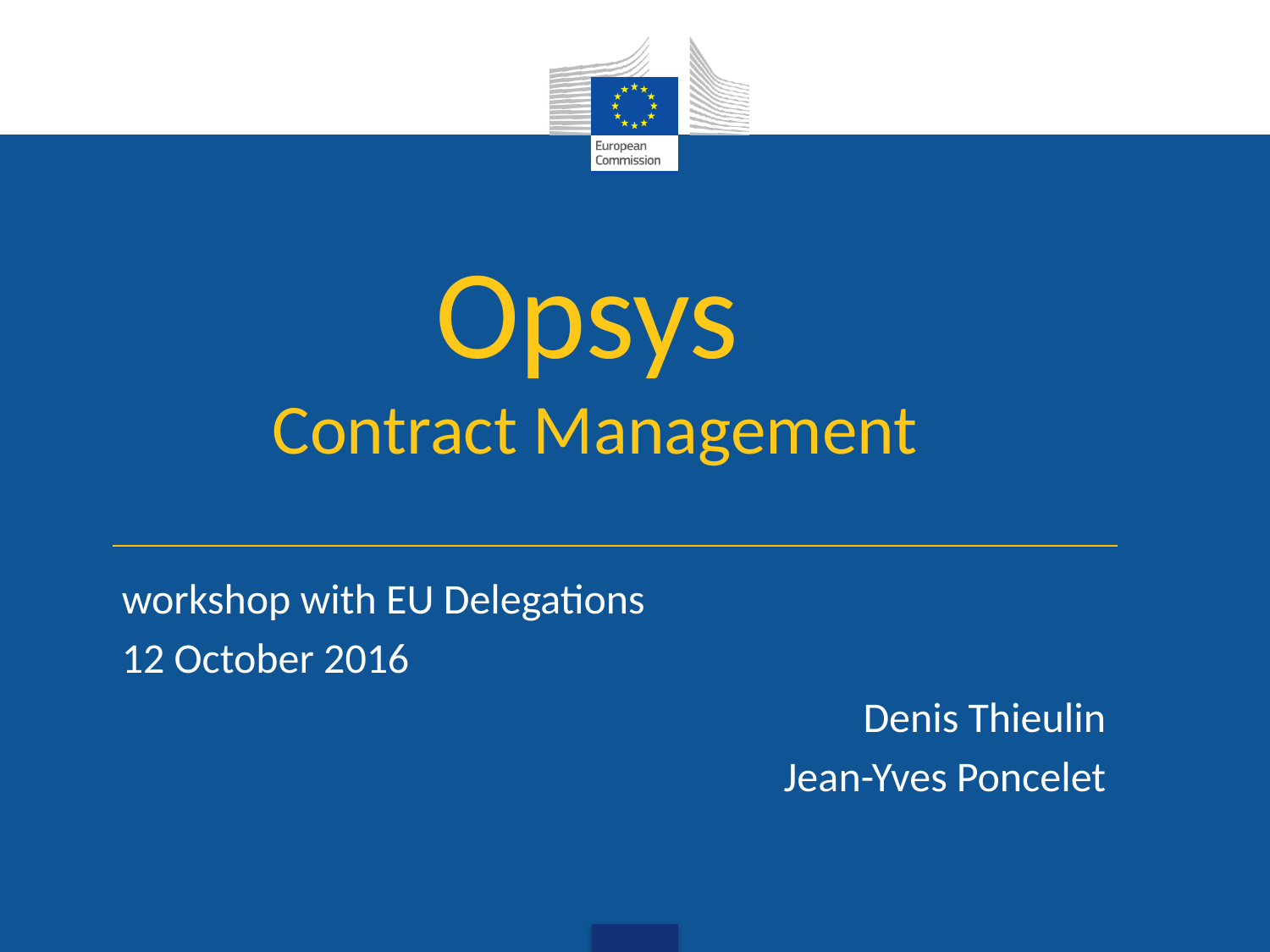

# Opsys Contract Management
workshop with EU Delegations
12 October 2016
Denis Thieulin
Jean-Yves Poncelet